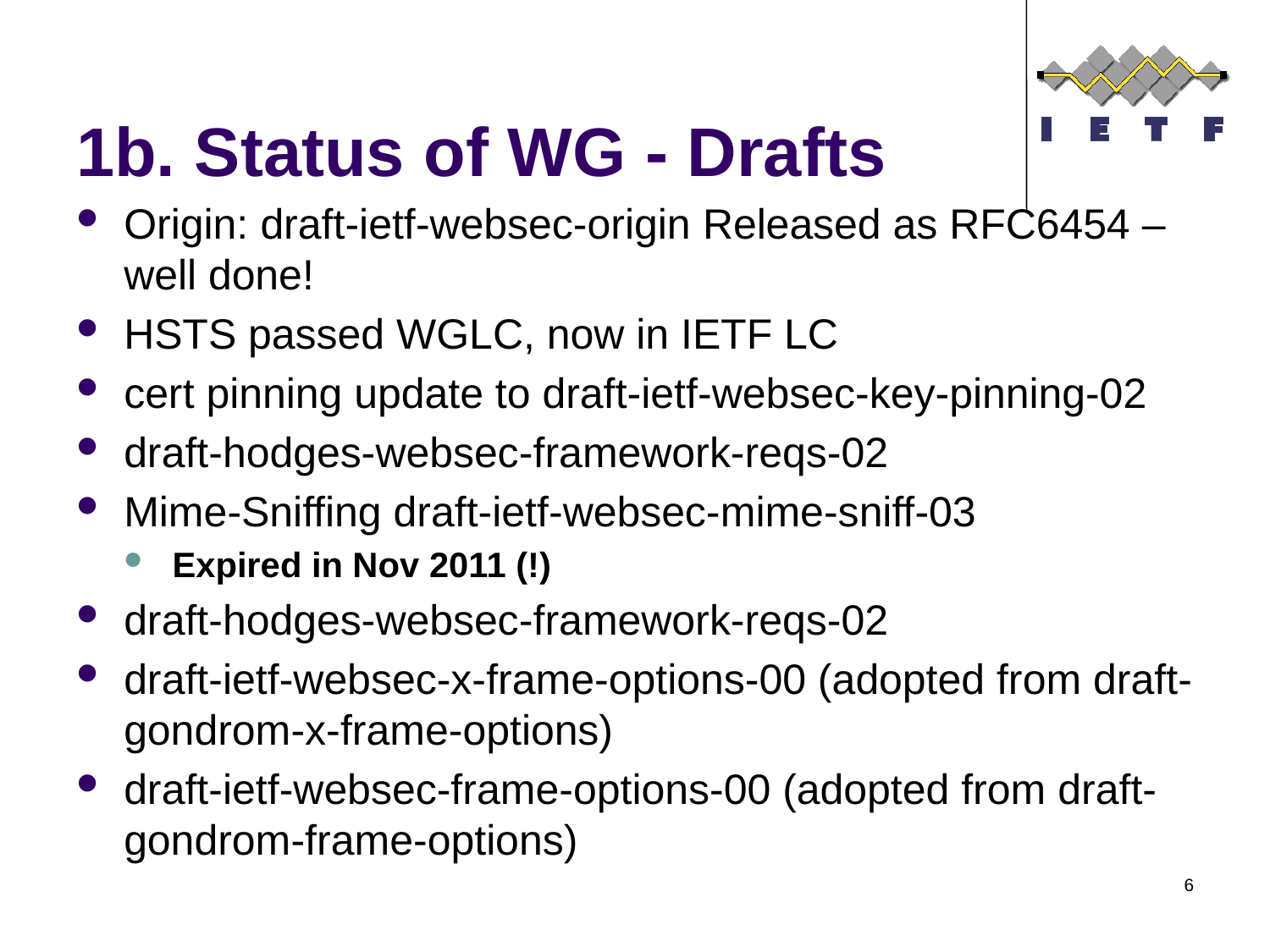

# 1b. Status of WG - Drafts
Origin: draft-ietf-websec-origin Released as RFC6454 – well done!
HSTS passed WGLC, now in IETF LC
cert pinning update to draft-ietf-websec-key-pinning-02
draft-hodges-websec-framework-reqs-02
Mime-Sniffing draft-ietf-websec-mime-sniff-03
Expired in Nov 2011 (!)
draft-hodges-websec-framework-reqs-02
draft-ietf-websec-x-frame-options-00 (adopted from draft-gondrom-x-frame-options)
draft-ietf-websec-frame-options-00 (adopted from draft-gondrom-frame-options)

6